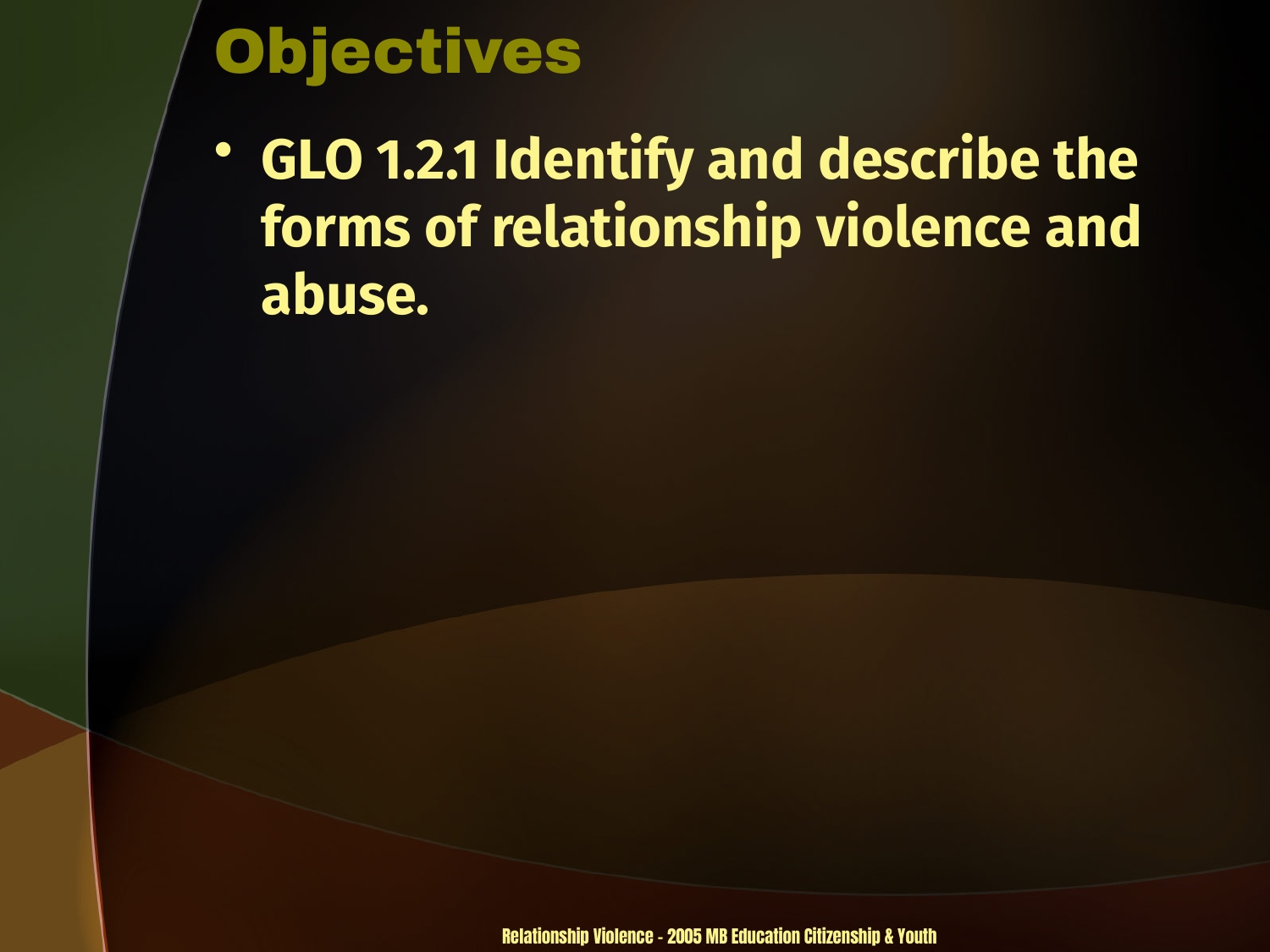

# Objectives
GLO 1.2.1 Identify and describe the forms of relationship violence and abuse.
Relationship Violence - 2005 MB Education Citizenship & Youth